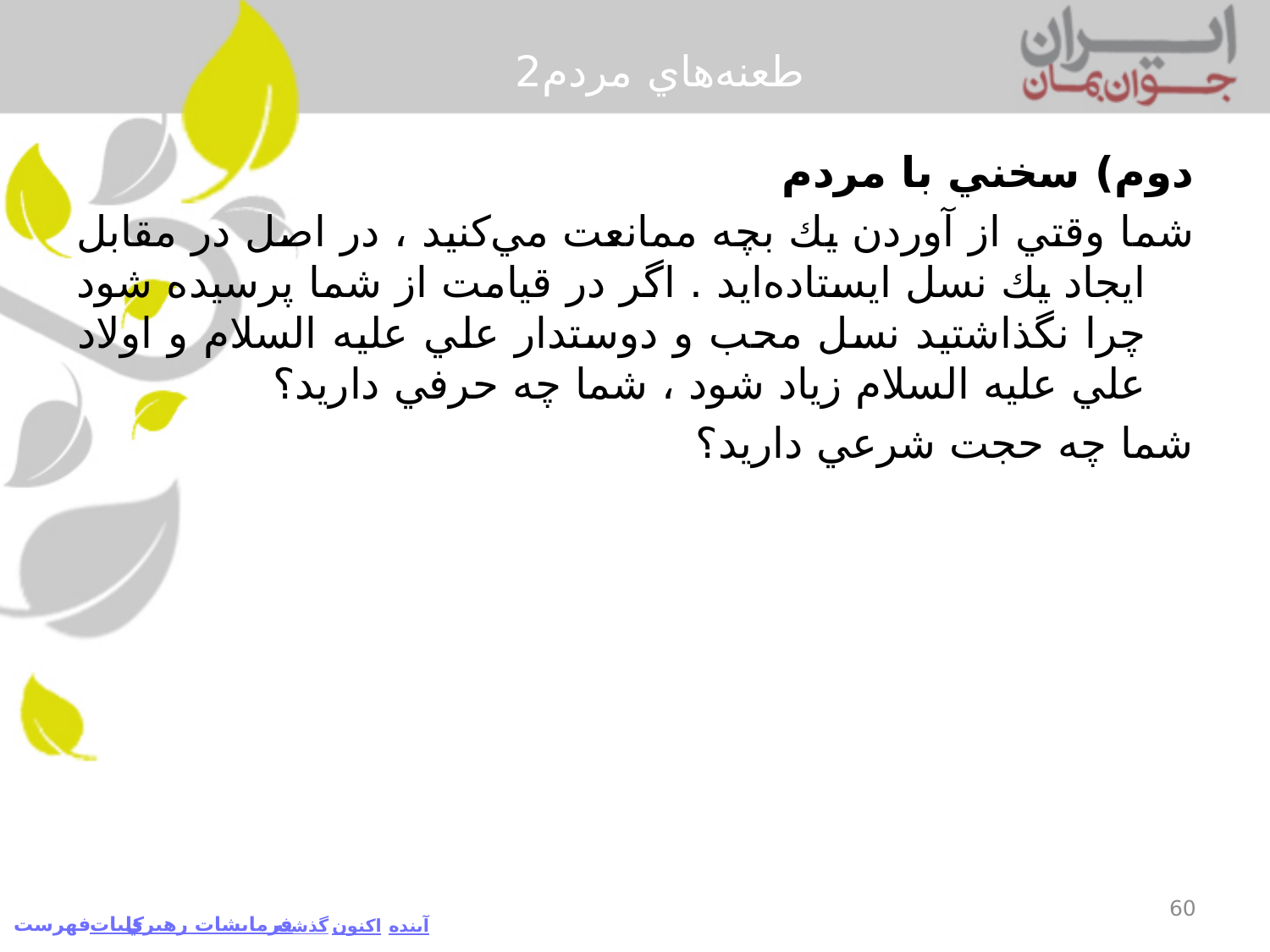

# طعنه‌هاي مردم2
دوم) سخني با مردم
	شما وقتي از آوردن يك بچه ممانعت مي‌كنيد ، در اصل در مقابل ايجاد يك نسل ايستاده‌ايد . اگر در قيامت از شما پرسيده شود چرا نگذاشتيد نسل محب و دوستدار علي عليه السلام و اولاد علي عليه السلام زياد شود ، شما چه حرفي داريد؟
	شما چه حجت شرعي داريد؟
60